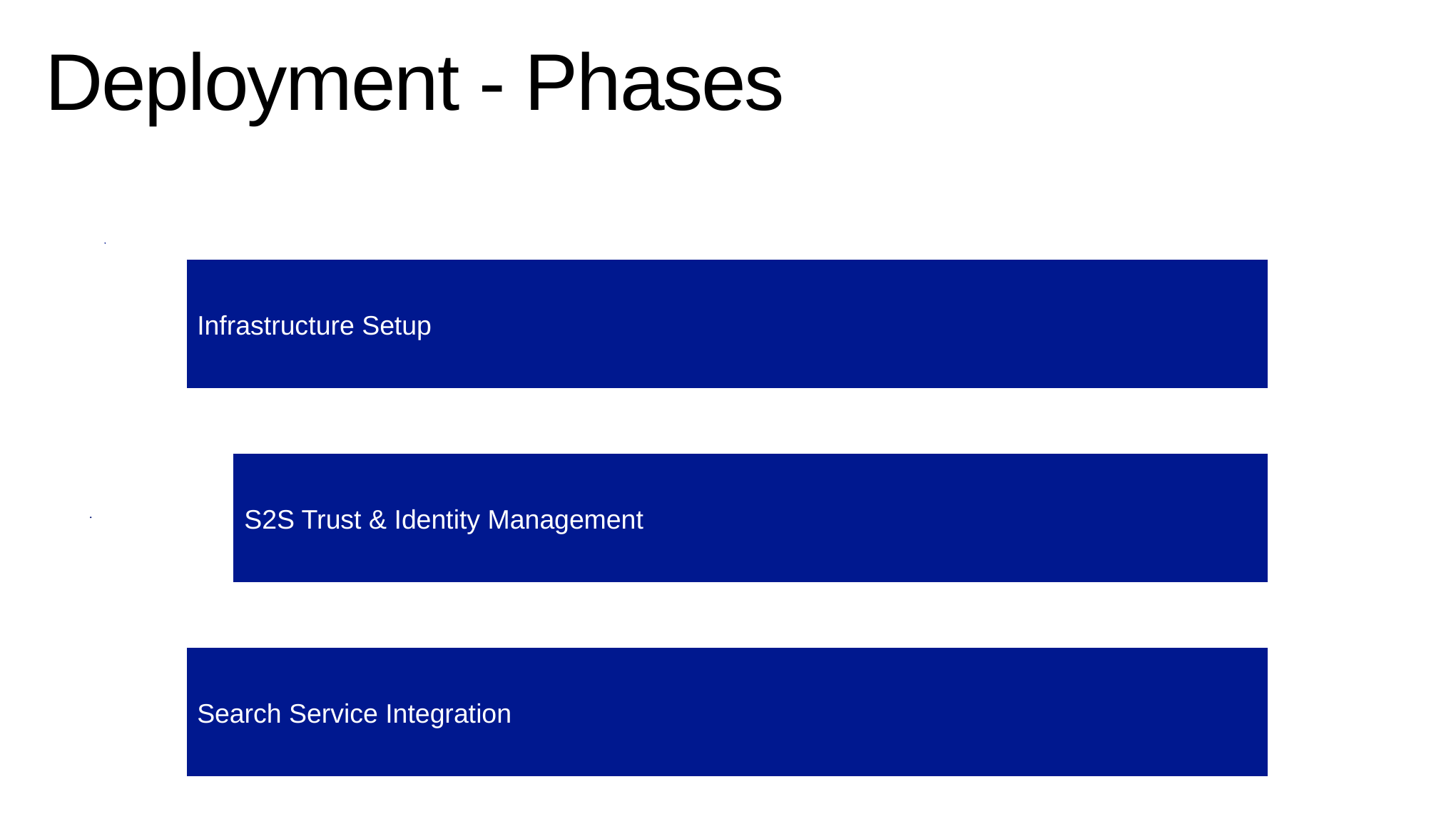

# Deployment - Phases
Infrastructure Setup
S2S Trust & Identity Management
Search Service Integration